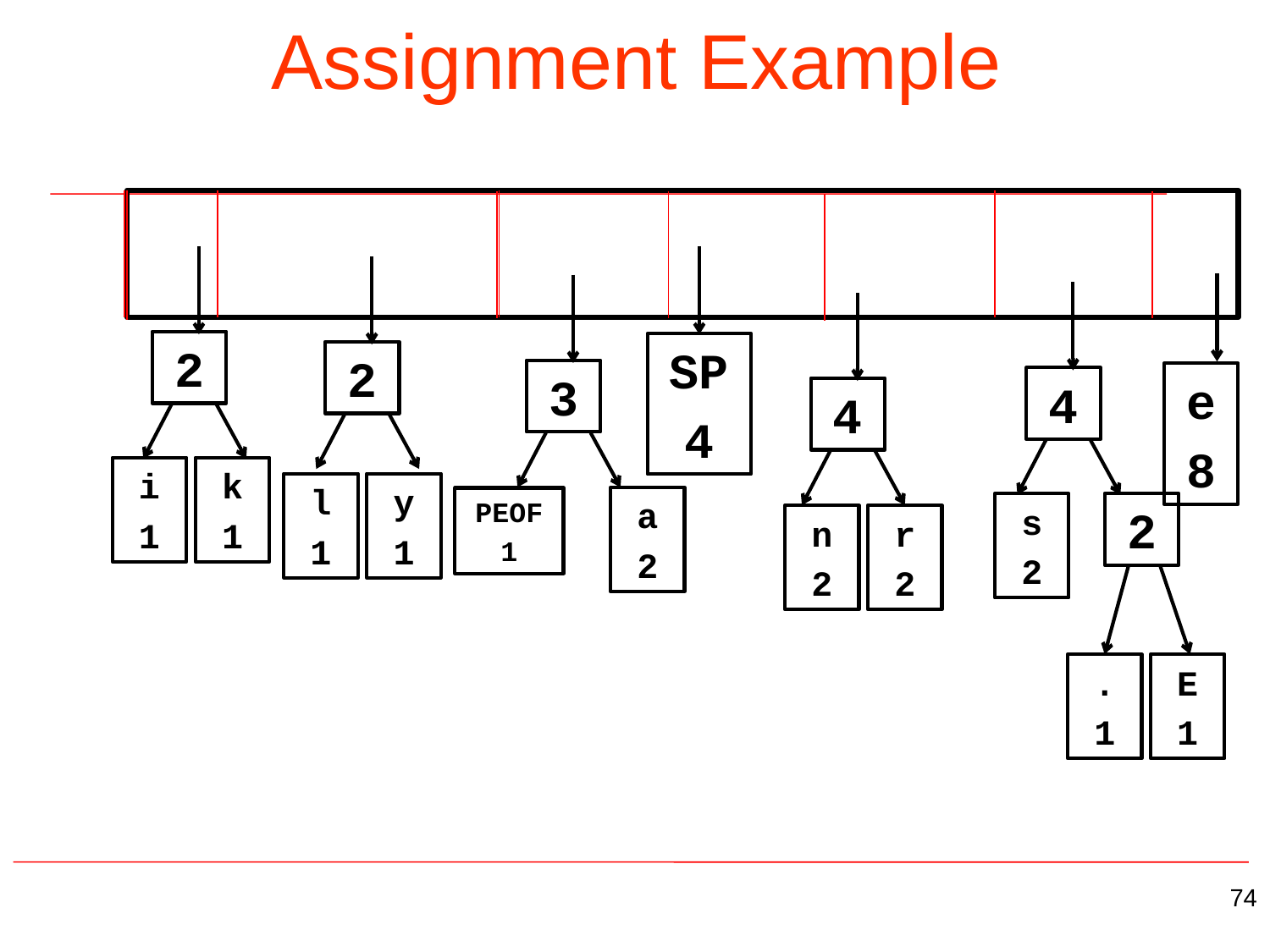

# Assignment Example

2
SP
4
2
3
e
8
4
4
i
1
k
1
l
1
y
1
a
2
PEOF
1
2
s
2
n
2
r
2
.
1
E
1
74